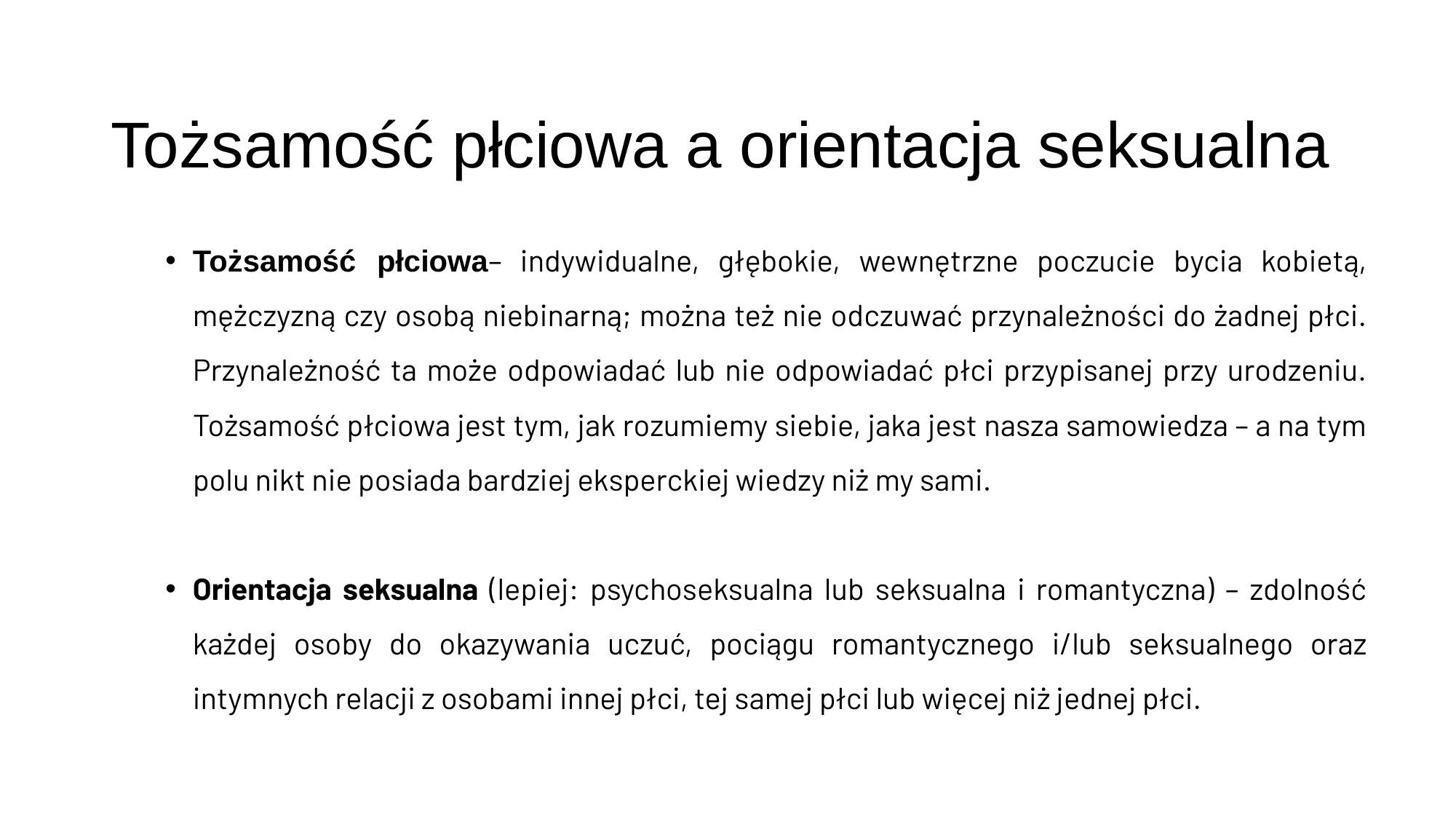

# Tożsamość płciowa a orientacja seksualna
Tożsamość płciowa– indywidualne, głębokie, wewnętrzne poczucie bycia kobietą, mężczyzną czy osobą niebinarną; można też nie odczuwać przynależności do żadnej płci. Przynależność ta może odpowiadać lub nie odpowiadać płci przypisanej przy urodzeniu. Tożsamość płciowa jest tym, jak rozumiemy siebie, jaka jest nasza samowiedza – a na tym polu nikt nie posiada bardziej eksperckiej wiedzy niż my sami.

Orientacja seksualna (lepiej: psychoseksualna lub seksualna i romantyczna) – zdolność każdej osoby do okazywania uczuć, pociągu romantycznego i/lub seksualnego oraz intymnych relacji z osobami innej płci, tej samej płci lub więcej niż jednej płci.